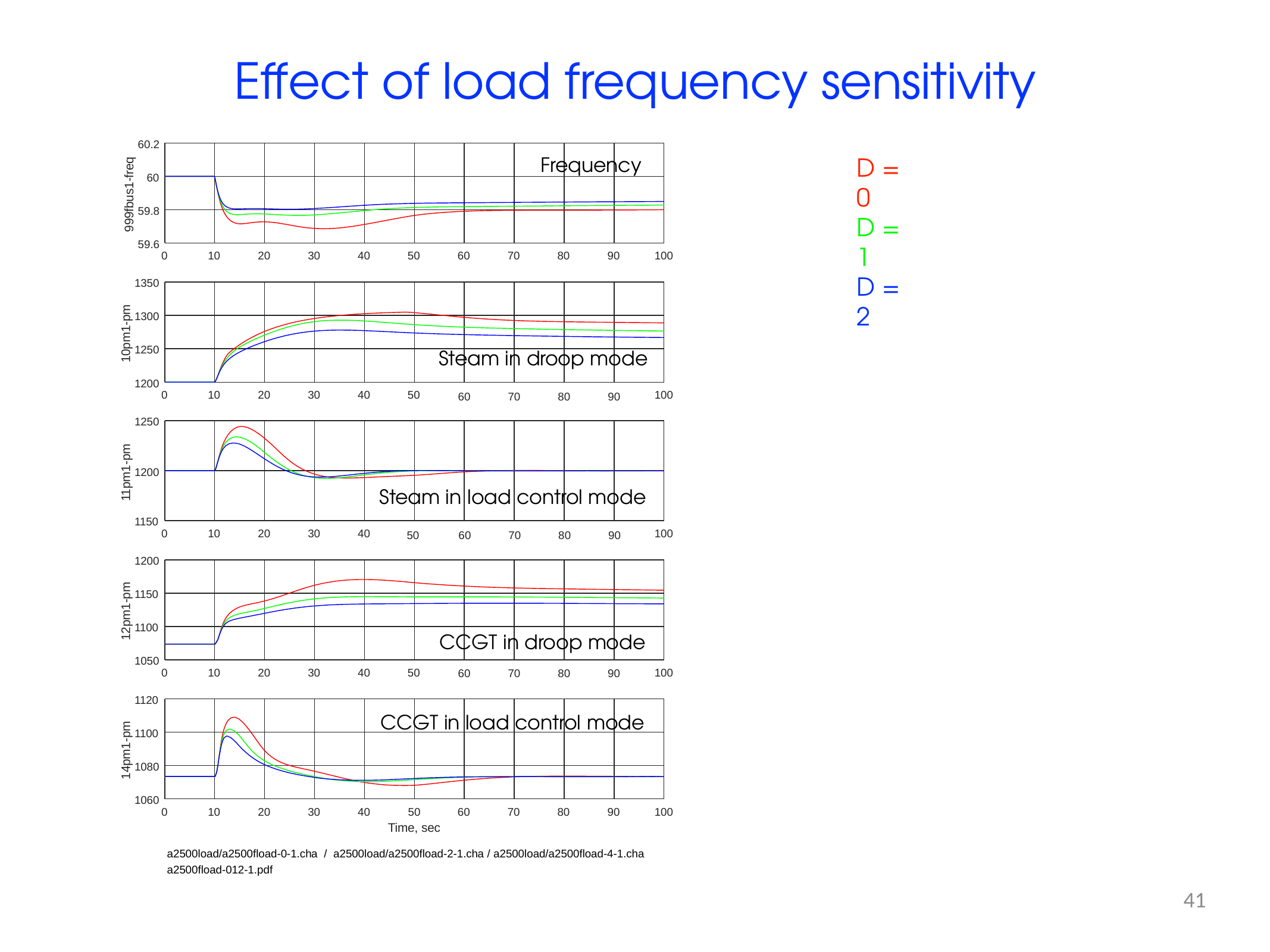

Effect of load frequency sensitivity
60.2

D = 0
Frequency
999fbus1-freq
60

59.8

D = 1
59.6

0
10
20
30
40
50
60
70
80
90
100
D = 2
1350

10pm1-pm
1300

1250
Steam in droop mode

60	70	80	90

1200

0
10
20
30
40
50
100
1250

11pm1-pm

1200

Steam in load control mode

50	60	70	80	90
1150

0
10
20
30
40
100
1200

12pm1-pm
1150

1100

CCGT in droop mode
60	70	80	90
1050

0
10
20
30
40
50
100
1120

CCGT in load control mode

14pm1-pm
1100

1080

1060

0
10
20
30
40
50
Time, sec
60
70
80
90
100
a2500load/a2500fload-0-1.cha  /  a2500load/a2500fload-2-1.cha / a2500load/a2500fload-4-1.cha a2500fload-012-1.pdf
41